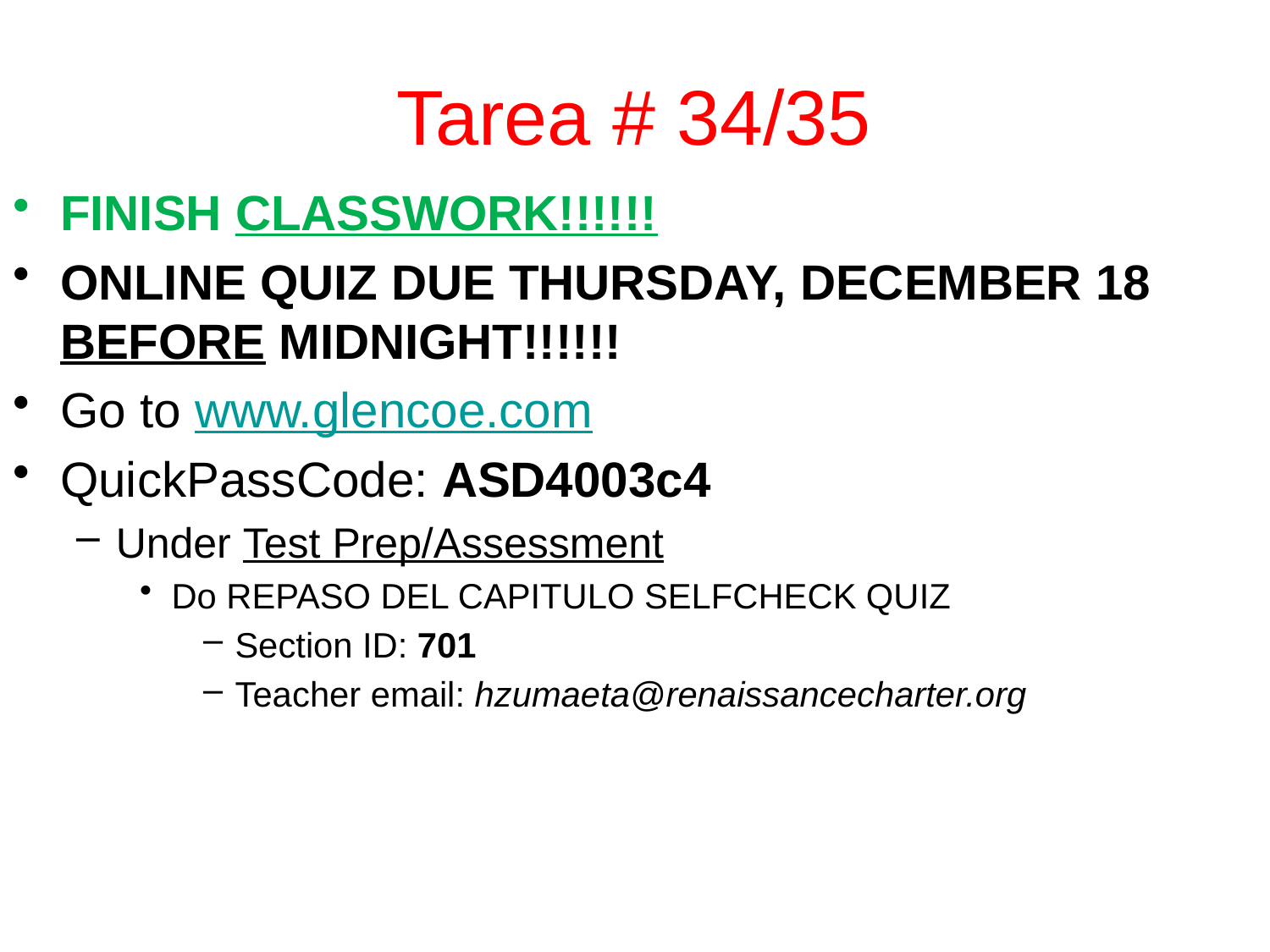

Tarea # 34/35

FINISH CLASSWORK!!!!!!
ONLINE QUIZ DUE THURSDAY, DECEMBER 18 BEFORE MIDNIGHT!!!!!!
Go to www.glencoe.com
QuickPassCode: ASD4003c4
Under Test Prep/Assessment
Do REPASO DEL CAPITULO SELFCHECK QUIZ
Section ID: 701
Teacher email: hzumaeta@renaissancecharter.org